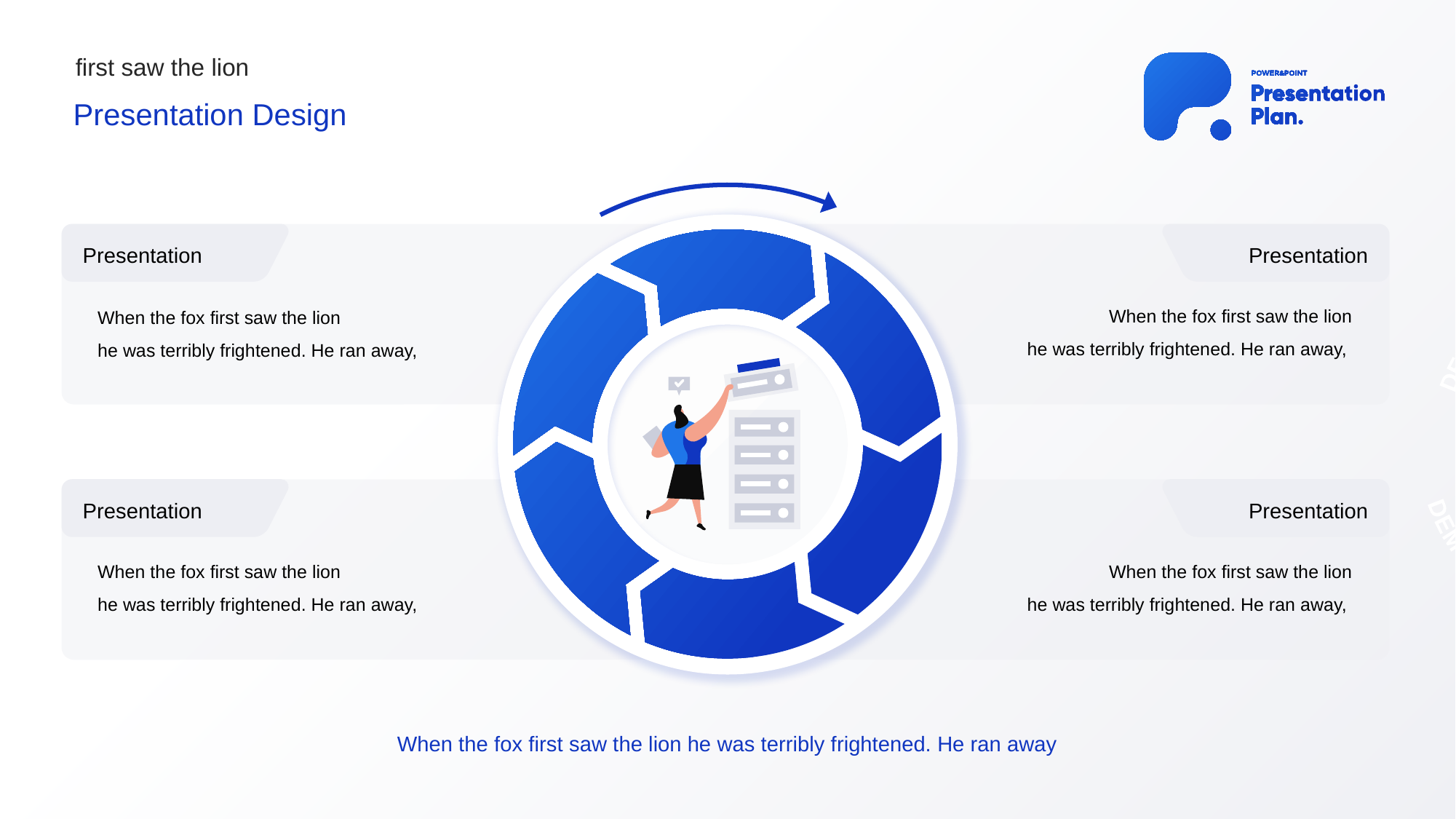

first saw the lion

Presentation Design

Presentation
When the fox first saw the lion he was terribly frightened. He ran away,

Presentation
When the fox first saw the lion he was terribly frightened. He ran away,

DEMO
DEMO
DEMO
DEMO
DEMO
DEMO

Presentation

When the fox first saw the lion he was terribly frightened. He ran away,

Presentation
When the fox first saw the lion he was terribly frightened. He ran away,

When the fox first saw the lion he was terribly frightened. He ran away